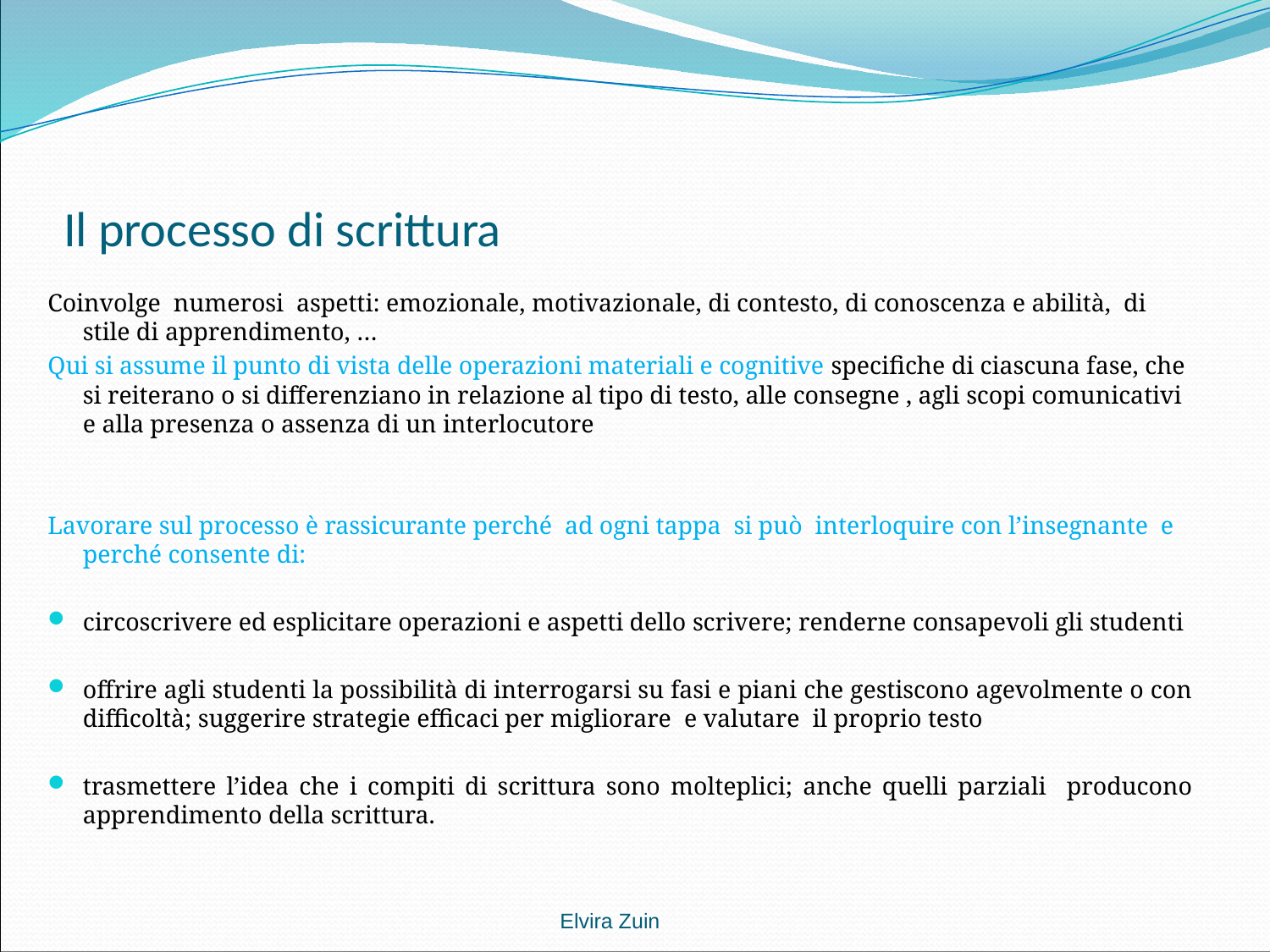

# Il processo di scrittura

Coinvolge  numerosi  aspetti: emozionale, motivazionale, di contesto, di conoscenza e abilità,  di stile di apprendimento, …
Qui si assume il punto di vista delle operazioni materiali e cognitive specifiche di ciascuna fase, che si reiterano o si differenziano in relazione al tipo di testo, alle consegne , agli scopi comunicativi e alla presenza o assenza di un interlocutore

Lavorare sul processo è rassicurante perché  ad ogni tappa  si può  interloquire con l’insegnante  e perché consente di:

circoscrivere ed esplicitare operazioni e aspetti dello scrivere; renderne consapevoli gli studenti

offrire agli studenti la possibilità di interrogarsi su fasi e piani che gestiscono agevolmente o con difficoltà; suggerire strategie efficaci per migliorare  e valutare  il proprio testo

trasmettere l’idea che i compiti di scrittura sono molteplici; anche quelli parziali  producono apprendimento della scrittura.

                                Elvira Zuin